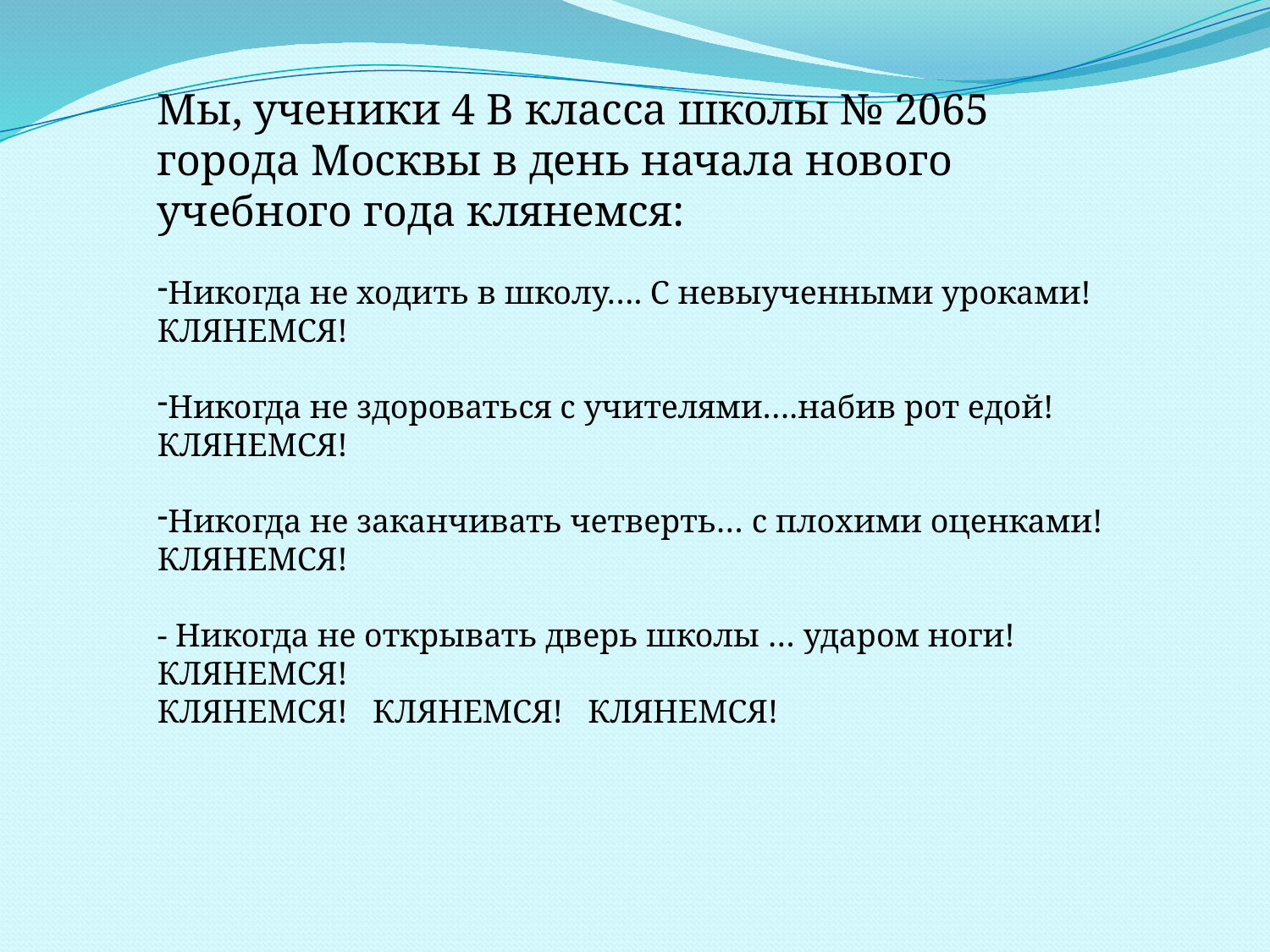

Мы, ученики 4 В класса школы № 2065 города Москвы в день начала нового учебного года клянемся:

Никогда не ходить в школу…. С невыученными уроками! КЛЯНЕМСЯ!

Никогда не здороваться с учителями….набив рот едой! КЛЯНЕМСЯ!

Никогда не заканчивать четверть… с плохими оценками! КЛЯНЕМСЯ!

- Никогда не открывать дверь школы … ударом ноги!   КЛЯНЕМСЯ!
КЛЯНЕМСЯ!   КЛЯНЕМСЯ!   КЛЯНЕМСЯ!